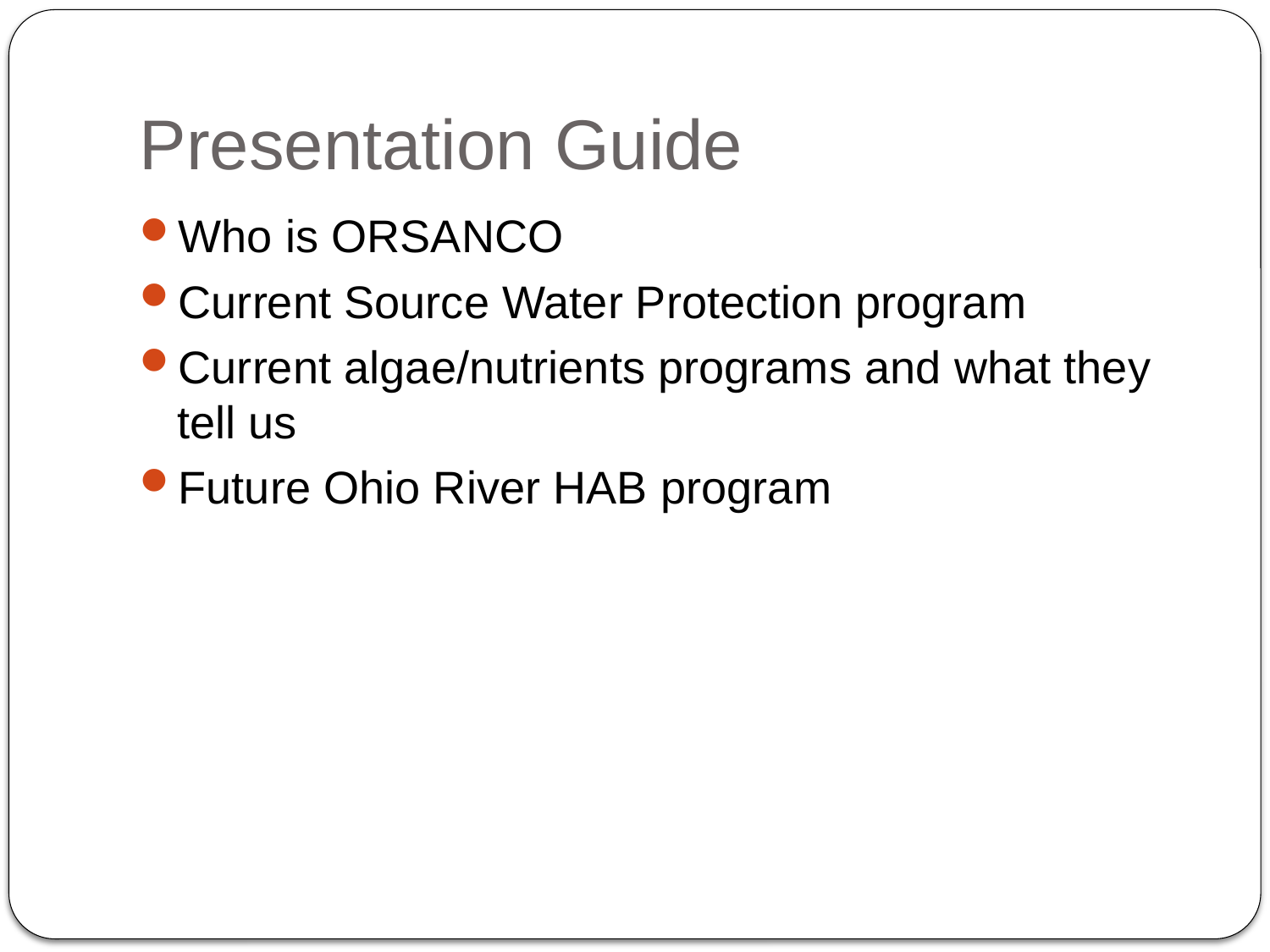

# Presentation Guide
Who is ORSANCO
Current Source Water Protection program
Current algae/nutrients programs and what they tell us
Future Ohio River HAB program